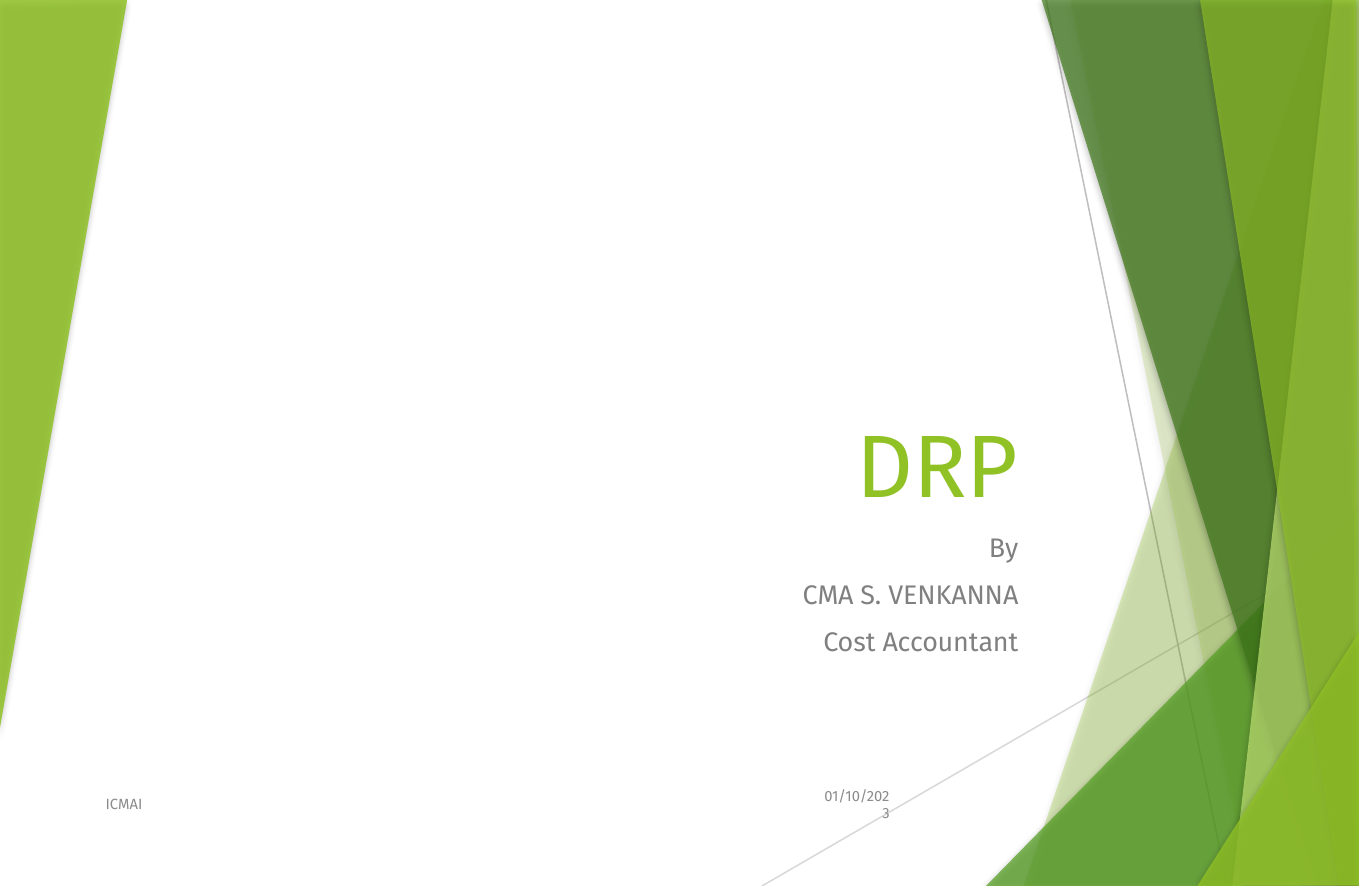

# DRP
By
CMA S. VENKANNA
Cost Accountant
ICMAI
01/10/2023